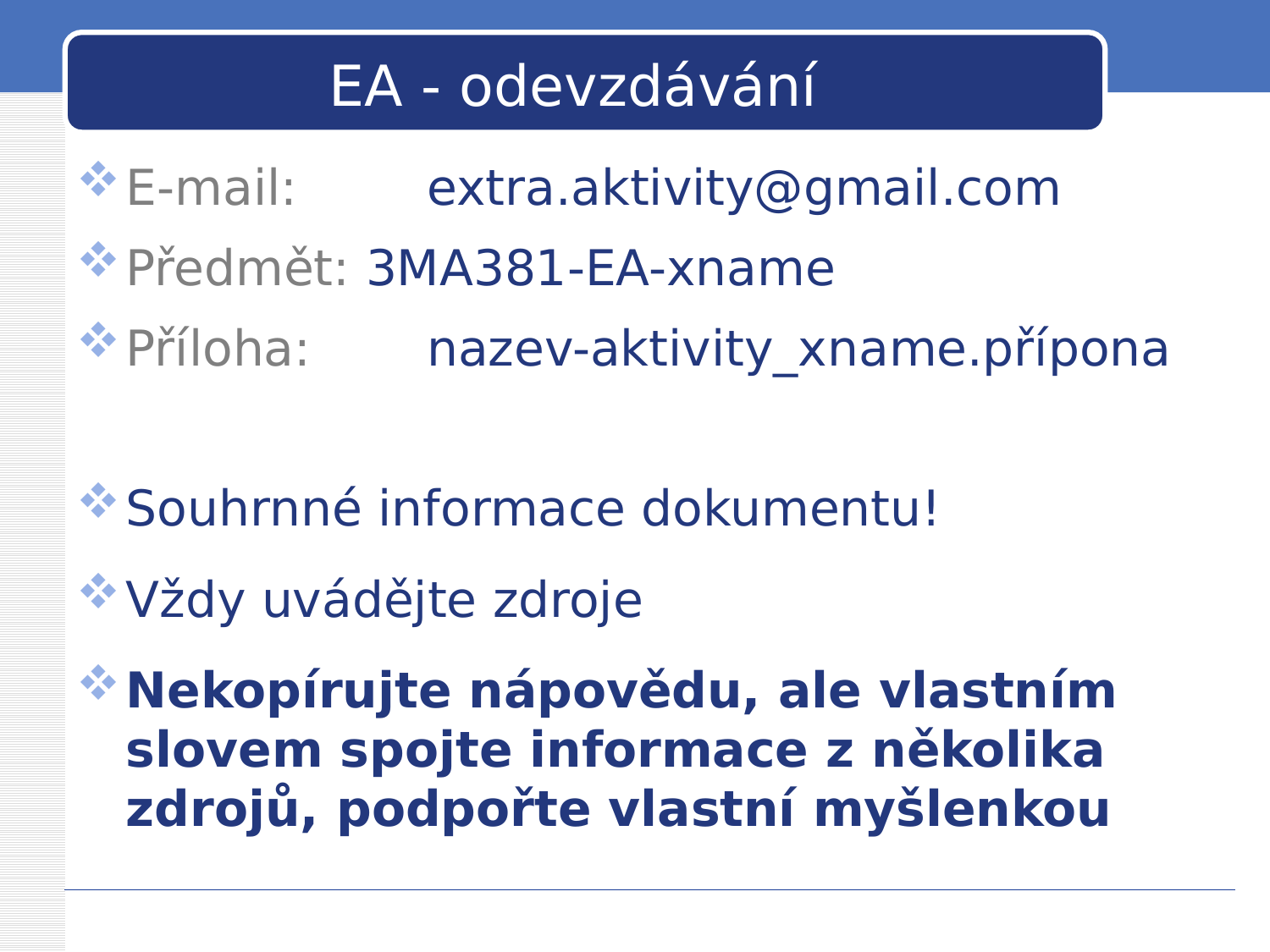

# EA - odevzdávání
E-mail: 	   extra.aktivity@gmail.com
Předmět: 3MA381-EA-xname
Příloha:	   nazev-aktivity_xname.přípona

Souhrnné informace dokumentu!
Vždy uvádějte zdroje
Nekopírujte nápovědu, ale vlastním slovem spojte informace z několika zdrojů, podpořte vlastní myšlenkou